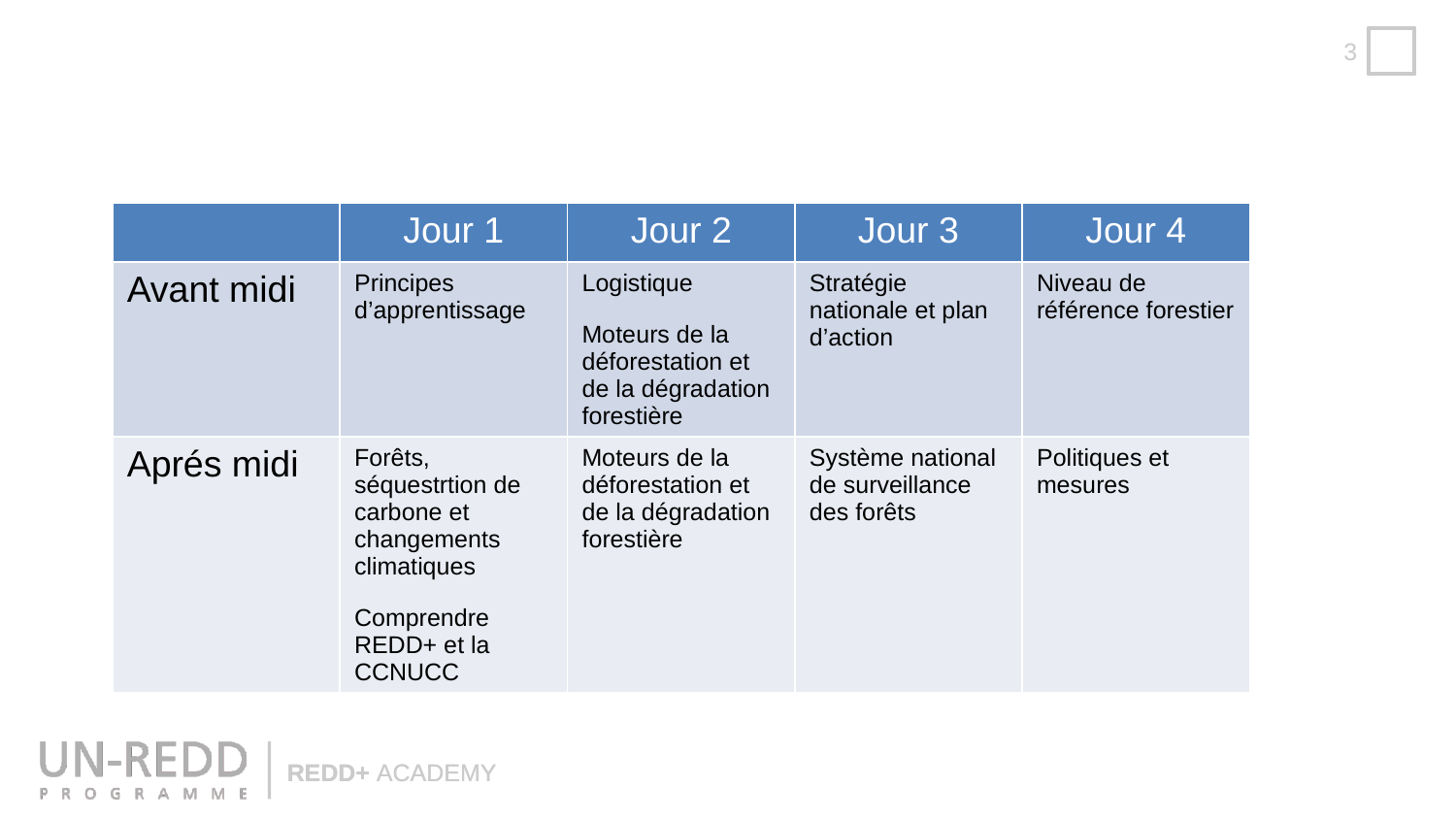

|  | Jour 1 | Jour 2 | Jour 3 | Jour 4 |
| --- | --- | --- | --- | --- |
| Avant midi | Principes d’apprentissage | Logistique Moteurs de la déforestation et de la dégradation forestière | Stratégie nationale et plan d’action | Niveau de référence forestier |
| Aprés midi | Forêts, séquestrtion de carbone et changements climatiques Comprendre REDD+ et la CCNUCC | Moteurs de la déforestation et de la dégradation forestière | Système national de surveillance des forêts | Politiques et mesures |